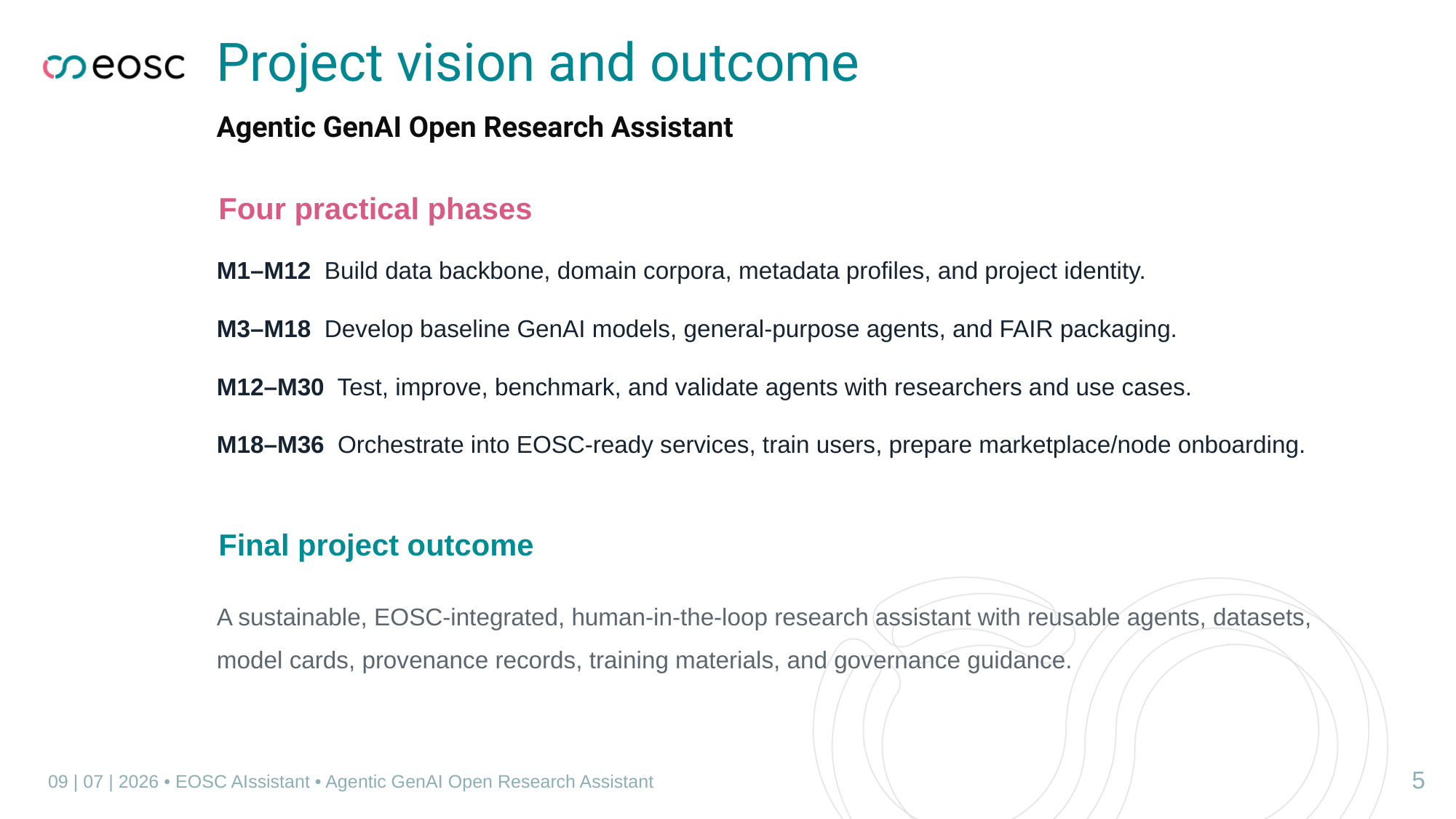

# Project vision and outcome
Agentic GenAI Open Research Assistant
Four practical phases
M1–M12  Build data backbone, domain corpora, metadata profiles, and project identity.
M3–M18  Develop baseline GenAI models, general-purpose agents, and FAIR packaging.
M12–M30  Test, improve, benchmark, and validate agents with researchers and use cases.
M18–M36  Orchestrate into EOSC-ready services, train users, prepare marketplace/node onboarding.
Final project outcome
A sustainable, EOSC-integrated, human-in-the-loop research assistant with reusable agents, datasets, model cards, provenance records, training materials, and governance guidance.
09 | 07 | 2026 • EOSC AIssistant • Agentic GenAI Open Research Assistant
5